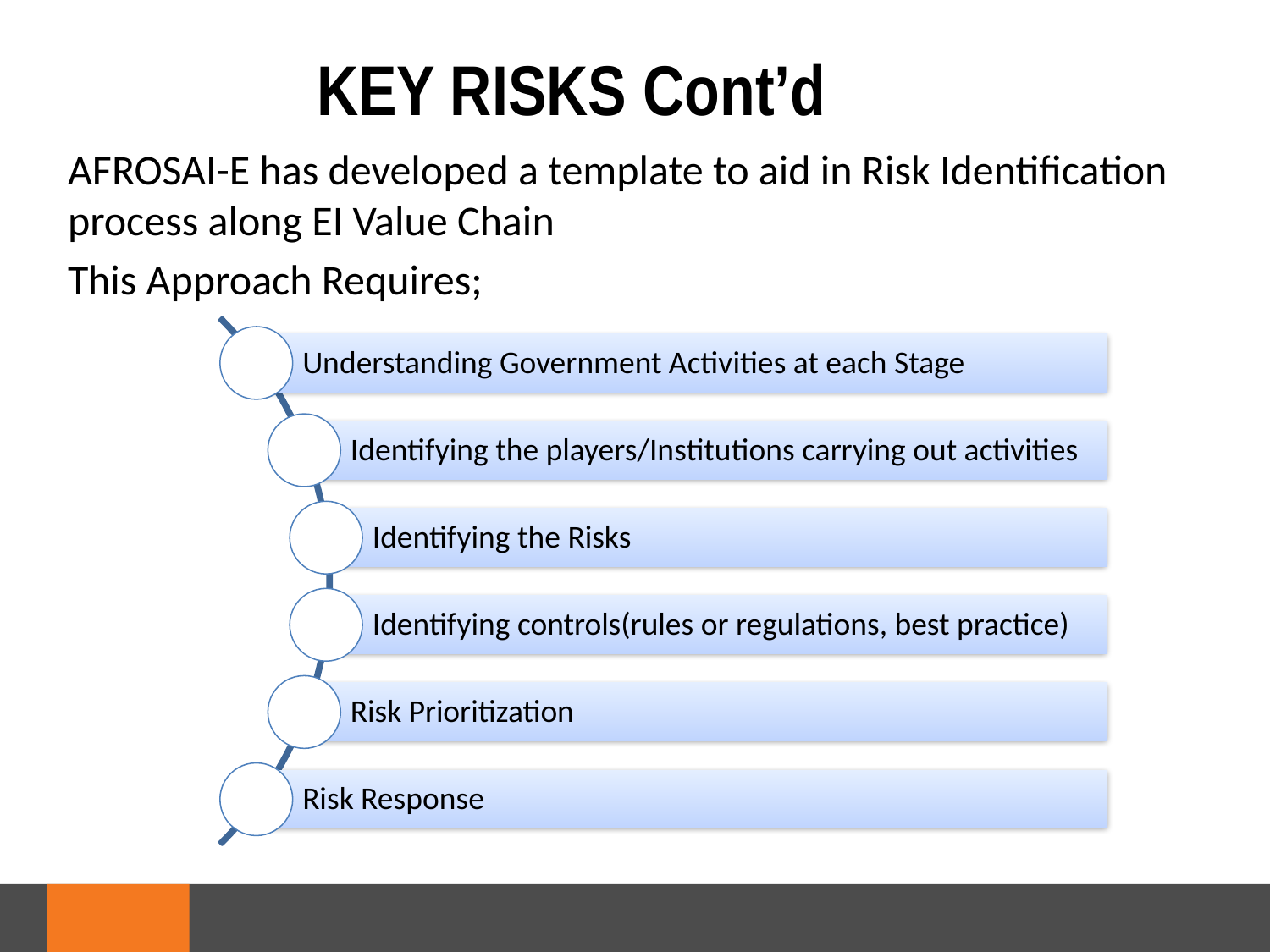

KEY RISKS Cont’d
AFROSAI-E has developed a template to aid in Risk Identification process along EI Value Chain
This Approach Requires;

Understanding Government Activities at each Stage
Identifying the players/Institutions carrying out activities
Identifying the Risks
Identifying controls(rules or regulations, best practice)
Risk Prioritization
Risk Response